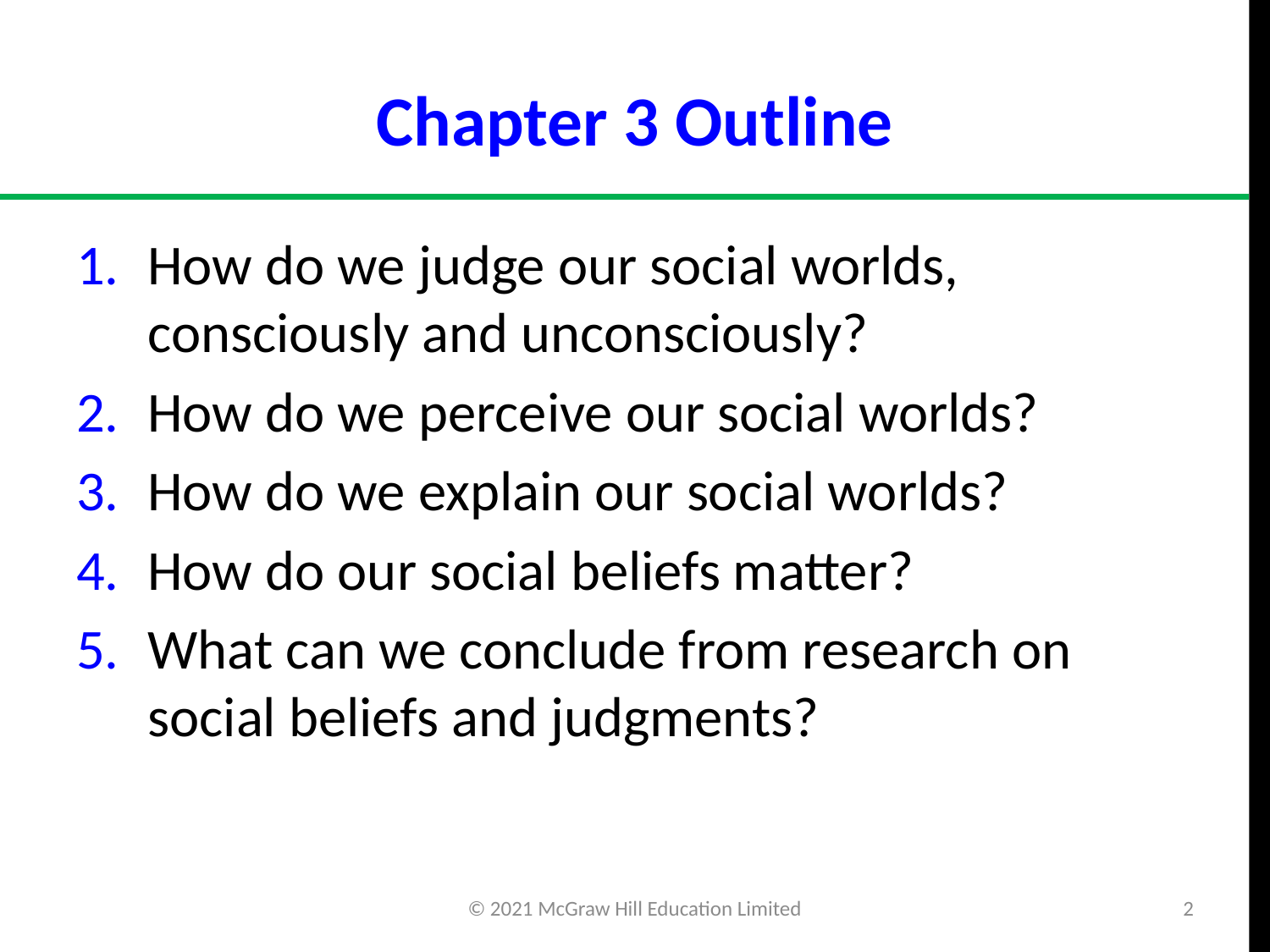

# Chapter 3 Outline
How do we judge our social worlds, consciously and unconsciously?
How do we perceive our social worlds?
How do we explain our social worlds?
How do our social beliefs matter?
What can we conclude from research on social beliefs and judgments?
© 2021 McGraw Hill Education Limited
2